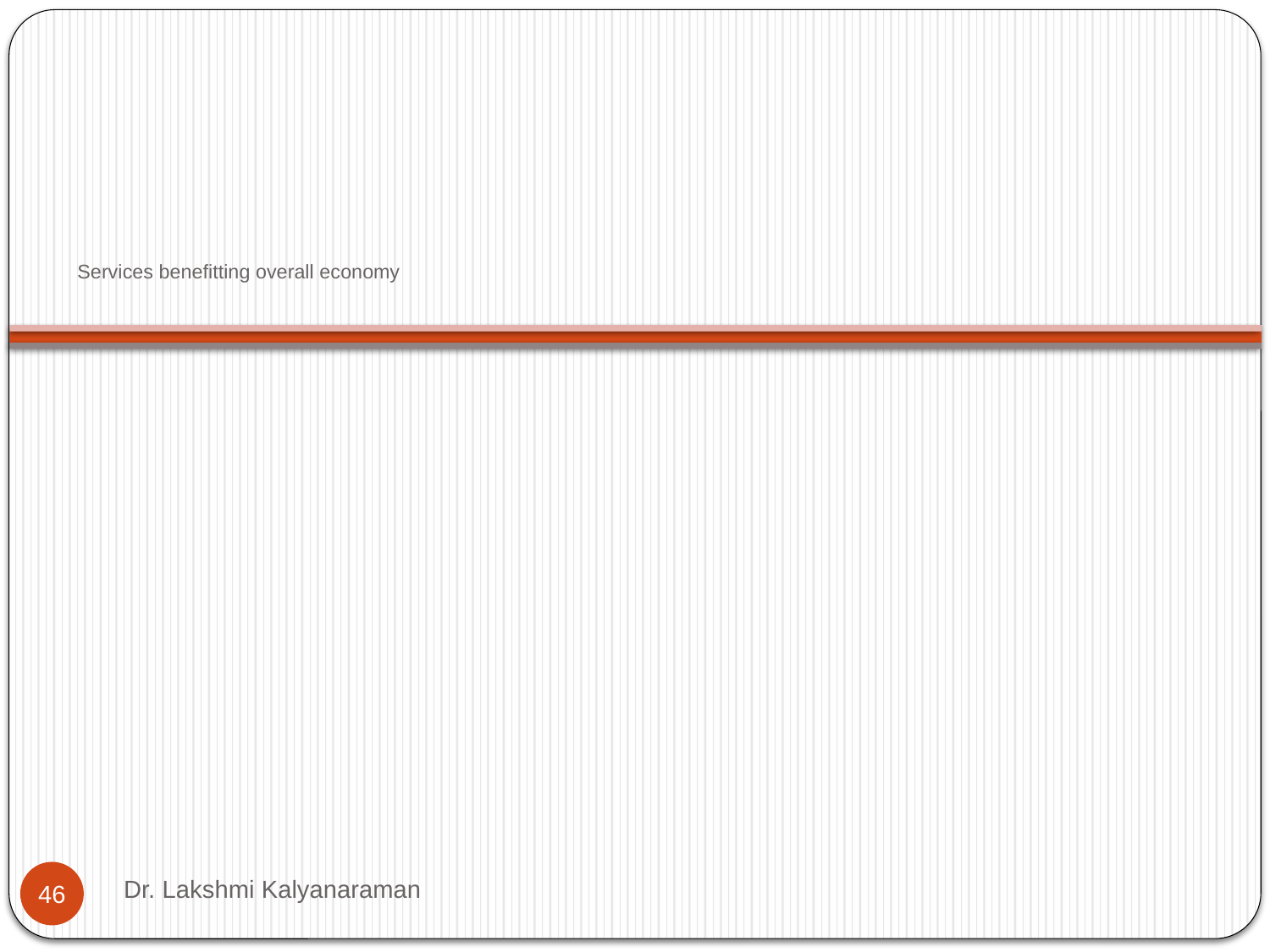

# Services benefitting overall economy
Dr. Lakshmi Kalyanaraman
46